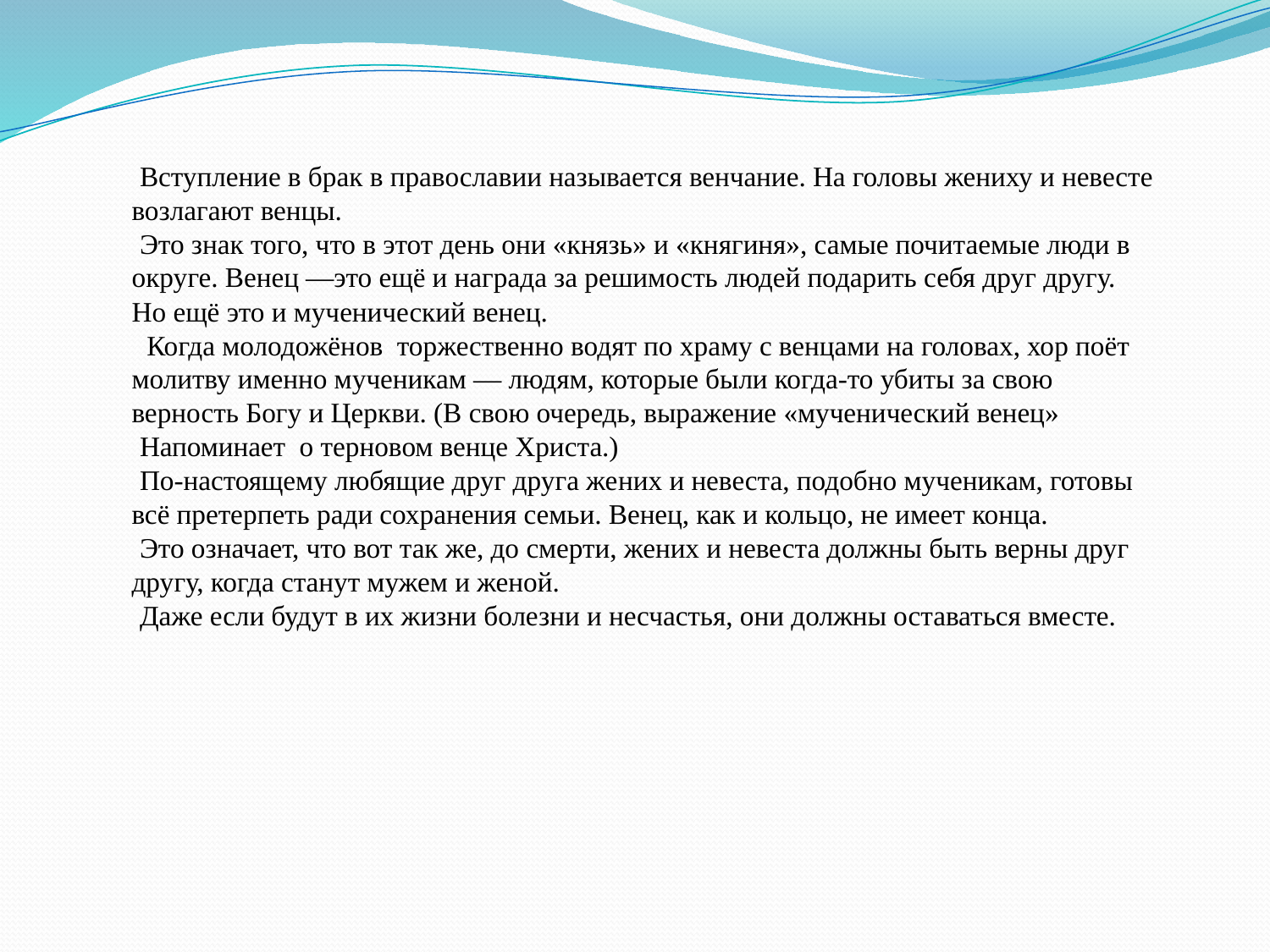

Вступление в брак в православии называется венчание. На головы жениху и невесте возлагают венцы.
Это знак того, что в этот день они «князь» и «княгиня», самые почитаемые люди в округе. Венец —это ещё и награда за решимость людей подарить себя друг другу. Но ещё это и мученический венец.
 Когда молодожёнов  торжественно водят по храму с венцами на головах, хор поёт мо­литву именно мученикам — людям, которые были когда-то убиты за свою верность Богу и Церкви. (В свою очередь, выражение «мученический венец»
Напоминает  о терновом венце Христа.)
По-настоящему любящие друг друга же­них и невеста, подобно мученикам, готовы всё претерпеть ради сохранения семьи. Венец, как и кольцо, не имеет конца.
Это означает, что вот так же, до смерти, жених и невеста должны быть верны друг другу, когда станут мужем и женой.
Даже если будут в их жизни болезни и несчастья, они должны оставаться вместе.